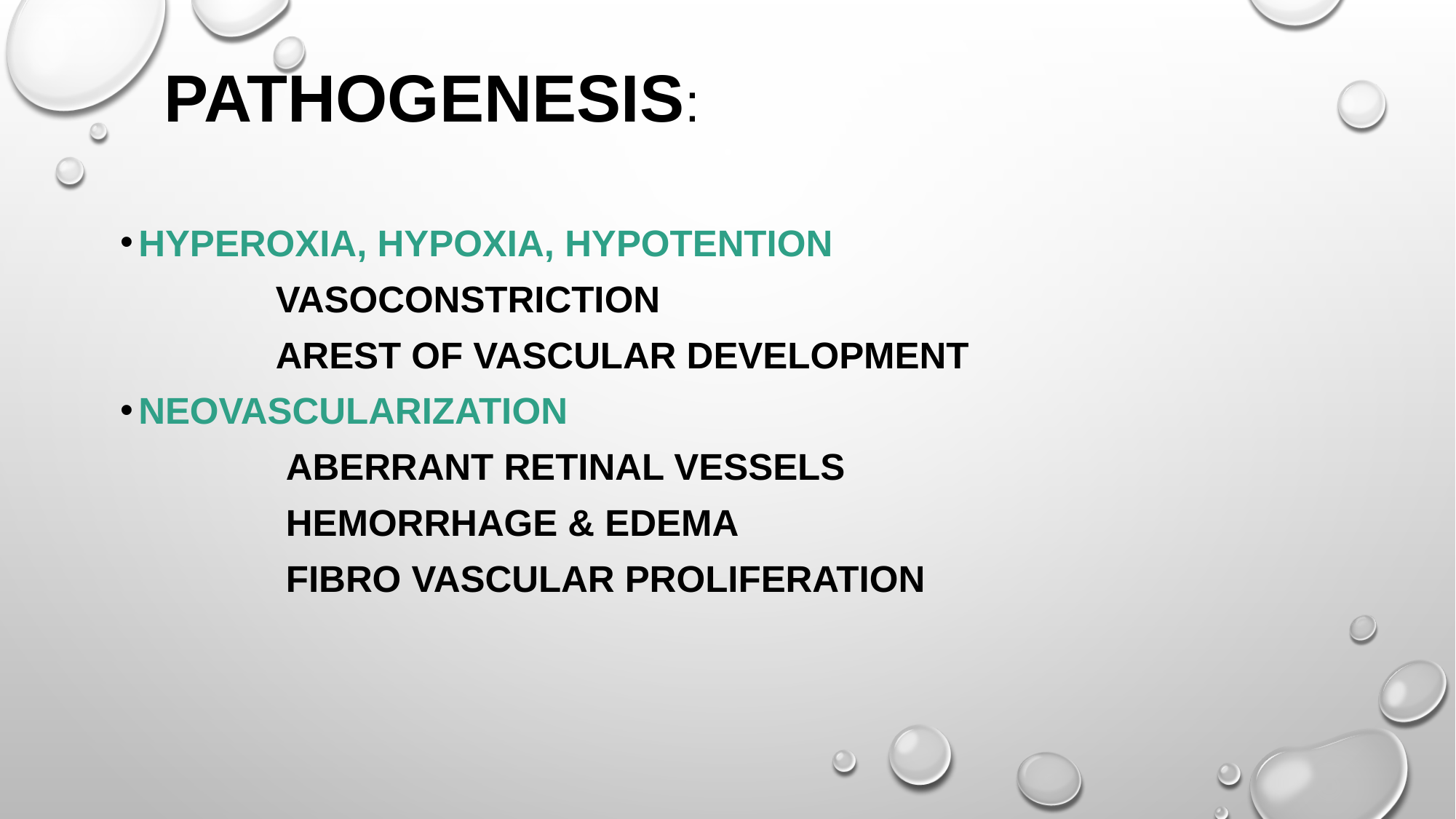

# Pathogenesis:
Hyperoxia, hypoxia, hypotention
               vasocOnstriction
               Arest of vascular development
Neovascularization
                abErrant retinal vessels
                Hemorrhage & edema
                Fibro vascular proliferation